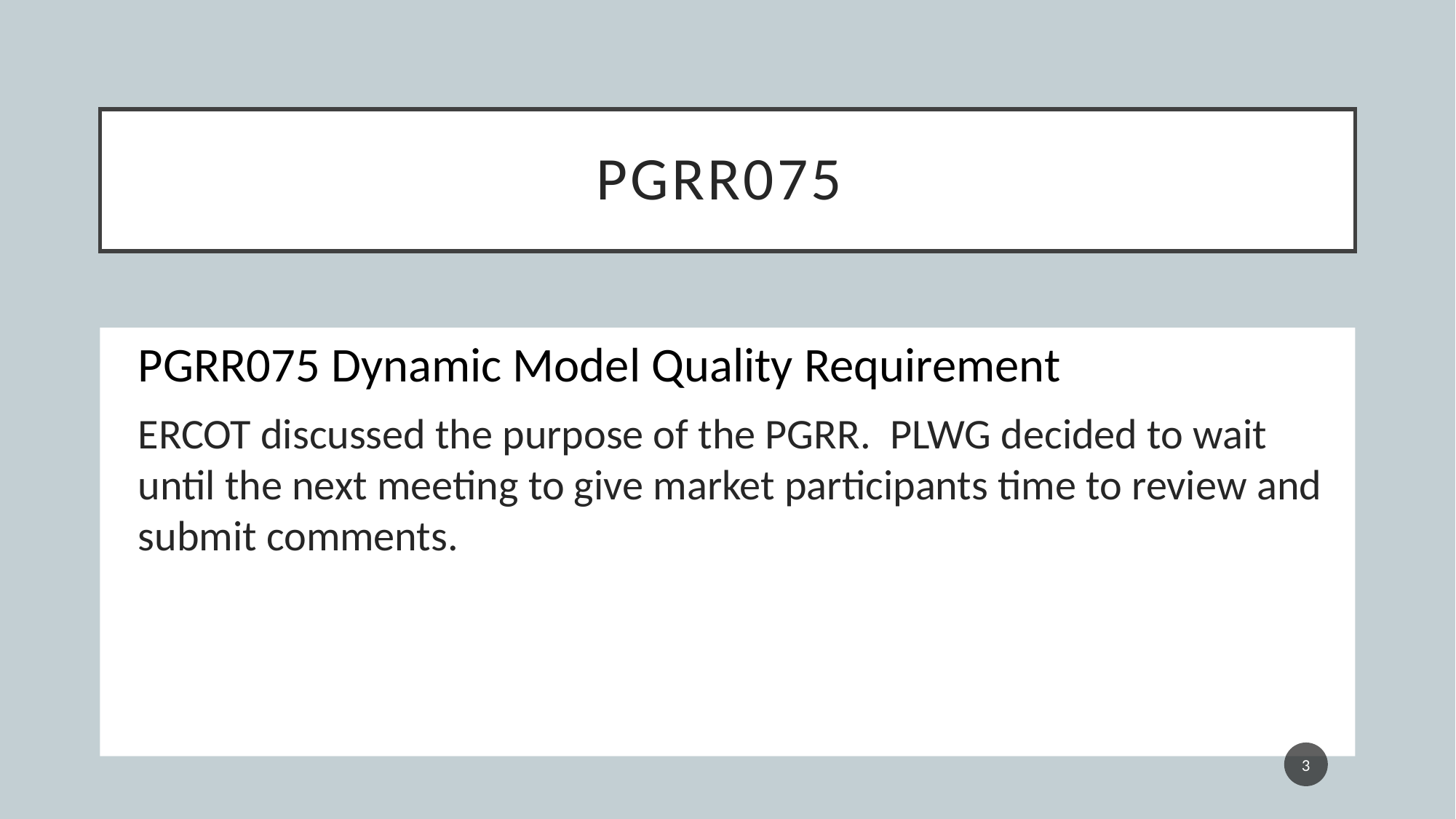

# PGRR075
PGRR075 Dynamic Model Quality Requirement
ERCOT discussed the purpose of the PGRR.  PLWG decided to wait until the next meeting to give market participants time to review and submit comments.

3